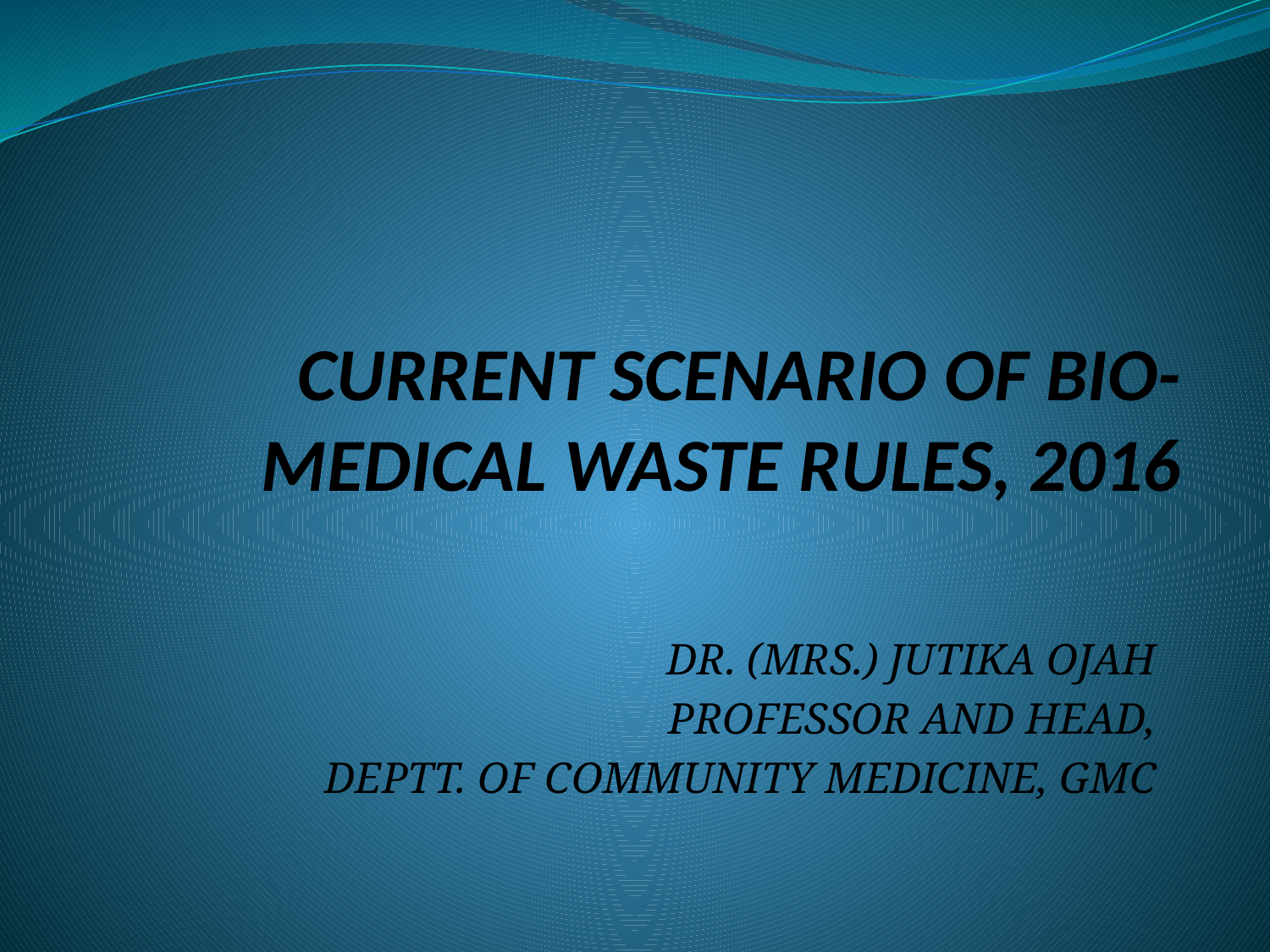

# CURRENT SCENARIO OF BIO-MEDICAL WASTE RULES, 2016
DR. (MRS.) JUTIKA OJAH
PROFESSOR AND HEAD,
DEPTT. OF COMMUNITY MEDICINE, GMC